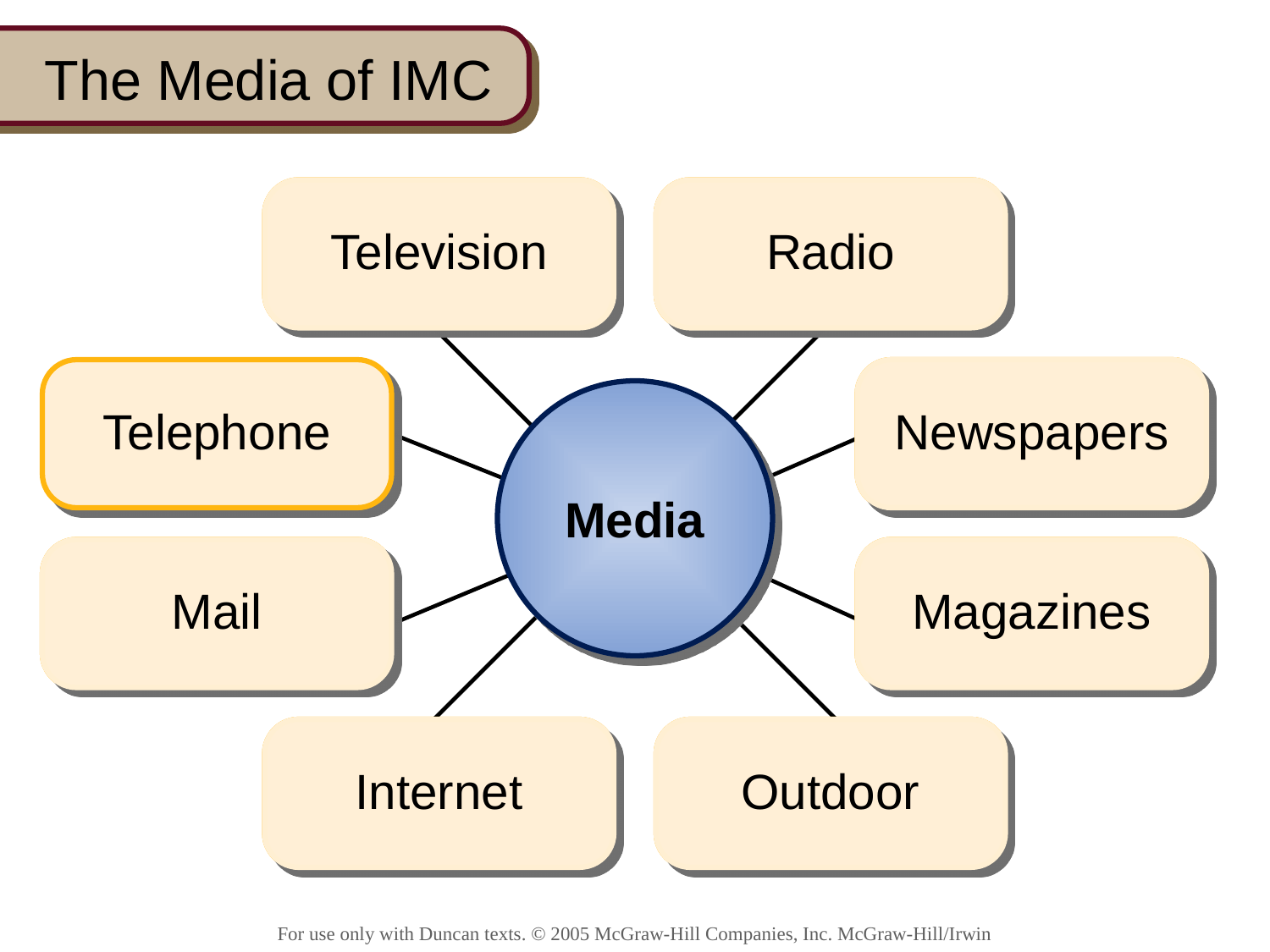

# The Media of IMC
Television

Television
Radio

Radio
Telephone

Newspapers

Newspapers
Media
Mail

Mail
Magazines

Magazines

Internet

Outdoor
Internet
Outdoor